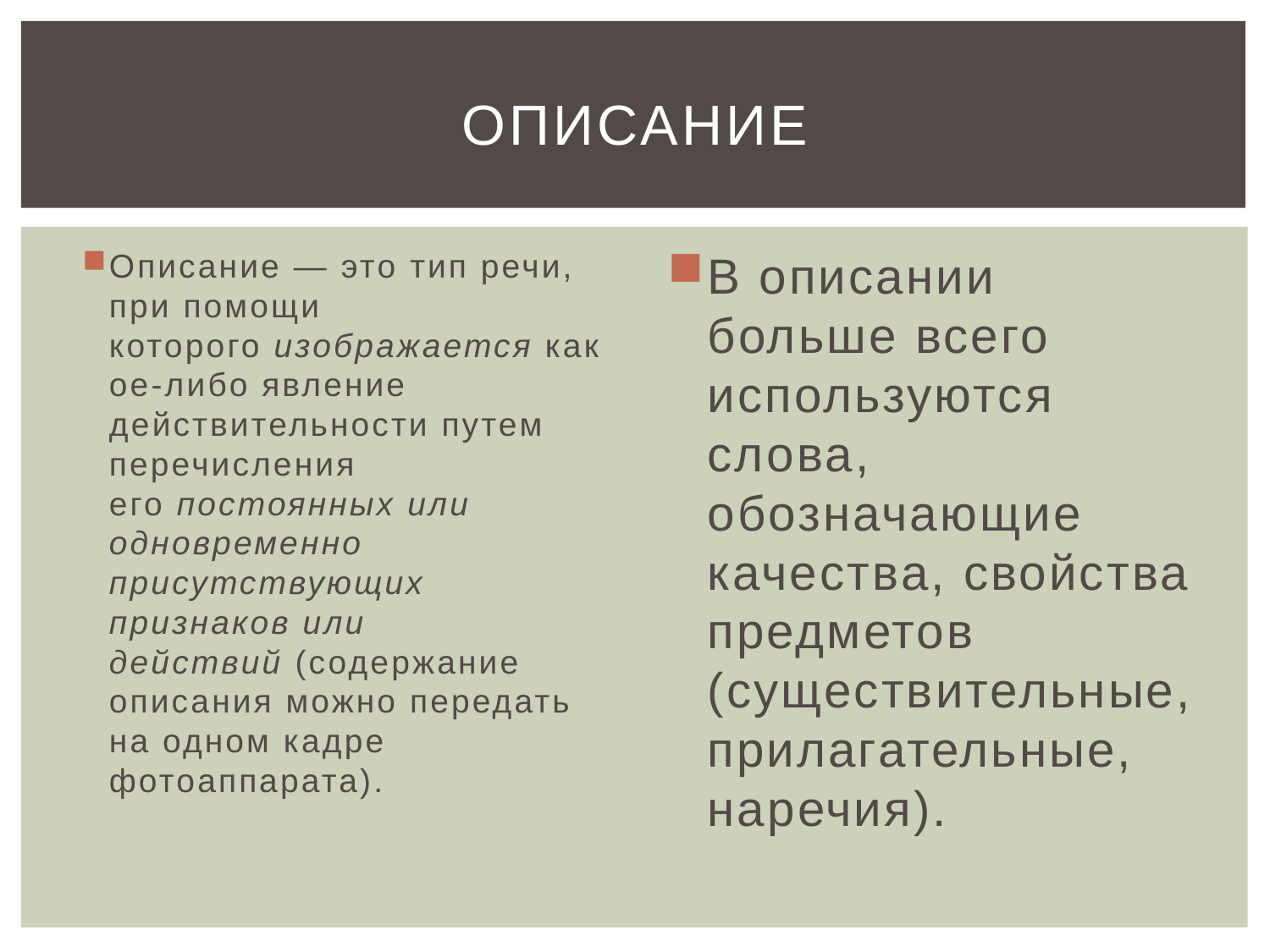

# Описание
Описание — это тип речи, при помощи которого изображается какое-либо явление действительности путем перечисления его постоянных или одновременно присутствующих признаков или действий (содержание описания можно передать на одном кадре фотоаппарата).
В описании больше всего используются слова, обозначающие качества, свойства предметов (существительные, прилагательные, наречия).